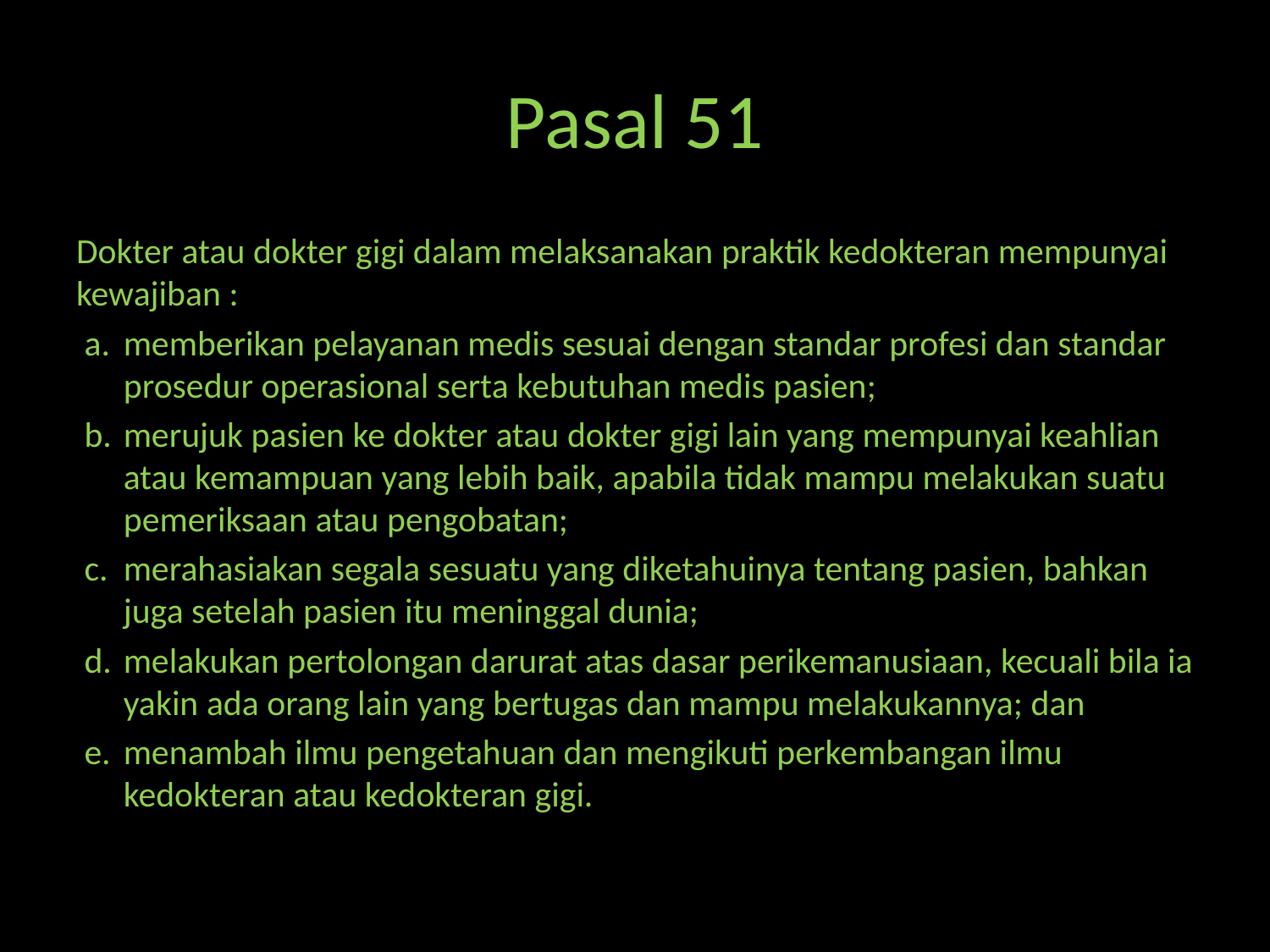

# Pasal 51
Dokter atau dokter gigi dalam melaksanakan praktik kedokteran mempunyai kewajiban :
memberikan pelayanan medis sesuai dengan standar profesi dan standar prosedur operasional serta kebutuhan medis pasien;
merujuk pasien ke dokter atau dokter gigi lain yang mempunyai keahlian atau kemampuan yang lebih baik, apabila tidak mampu melakukan suatu pemeriksaan atau pengobatan;
merahasiakan segala sesuatu yang diketahuinya tentang pasien, bahkan juga setelah pasien itu meninggal dunia;
melakukan pertolongan darurat atas dasar perikemanusiaan, kecuali bila ia yakin ada orang lain yang bertugas dan mampu melakukannya; dan
menambah ilmu pengetahuan dan mengikuti perkembangan ilmu kedokteran atau kedokteran gigi.